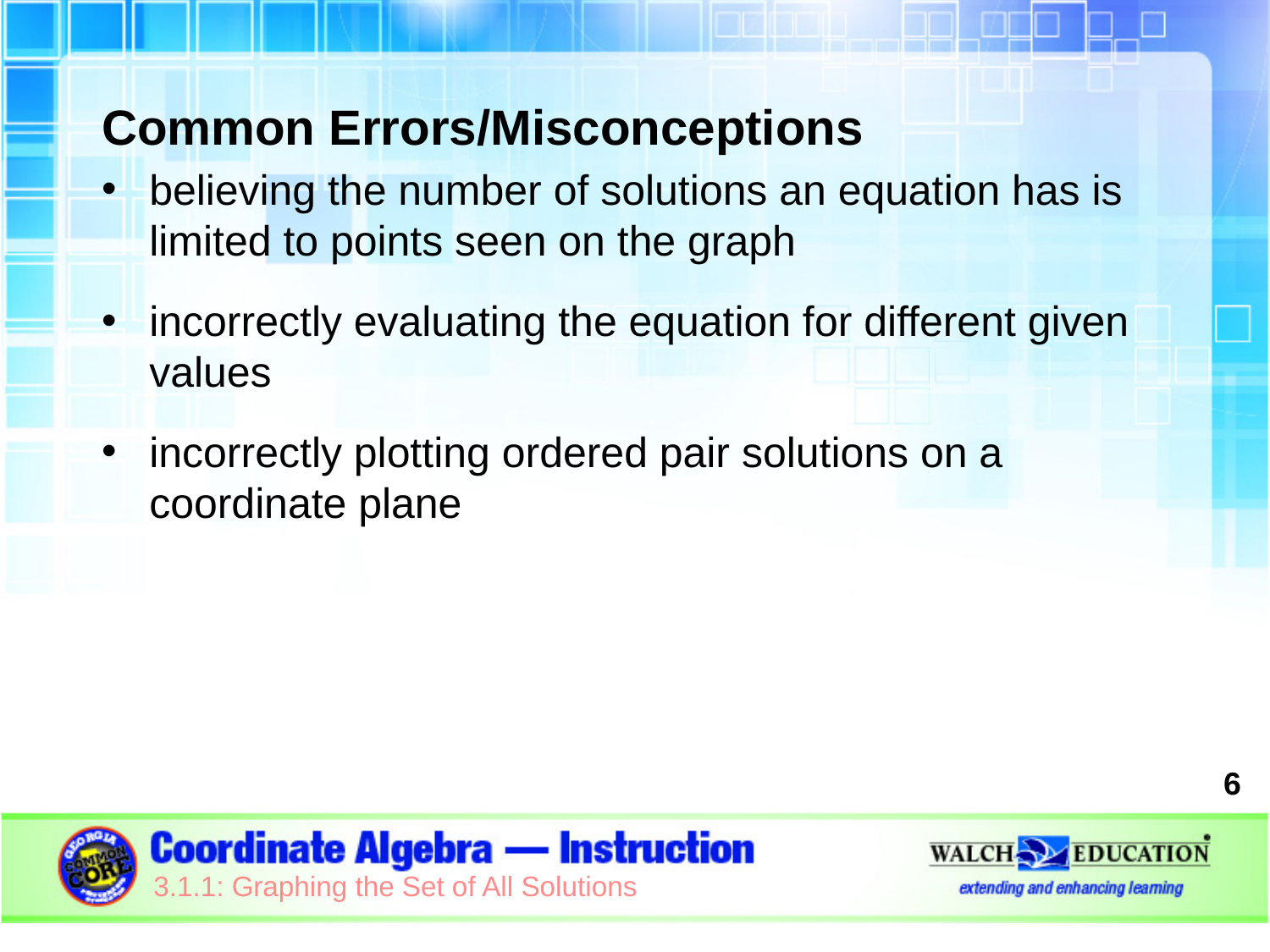

Common Errors/Misconceptions
believing the number of solutions an equation has is limited to points seen on the graph
incorrectly evaluating the equation for different given values
incorrectly plotting ordered pair solutions on a coordinate plane
6
3.1.1: Graphing the Set of All Solutions